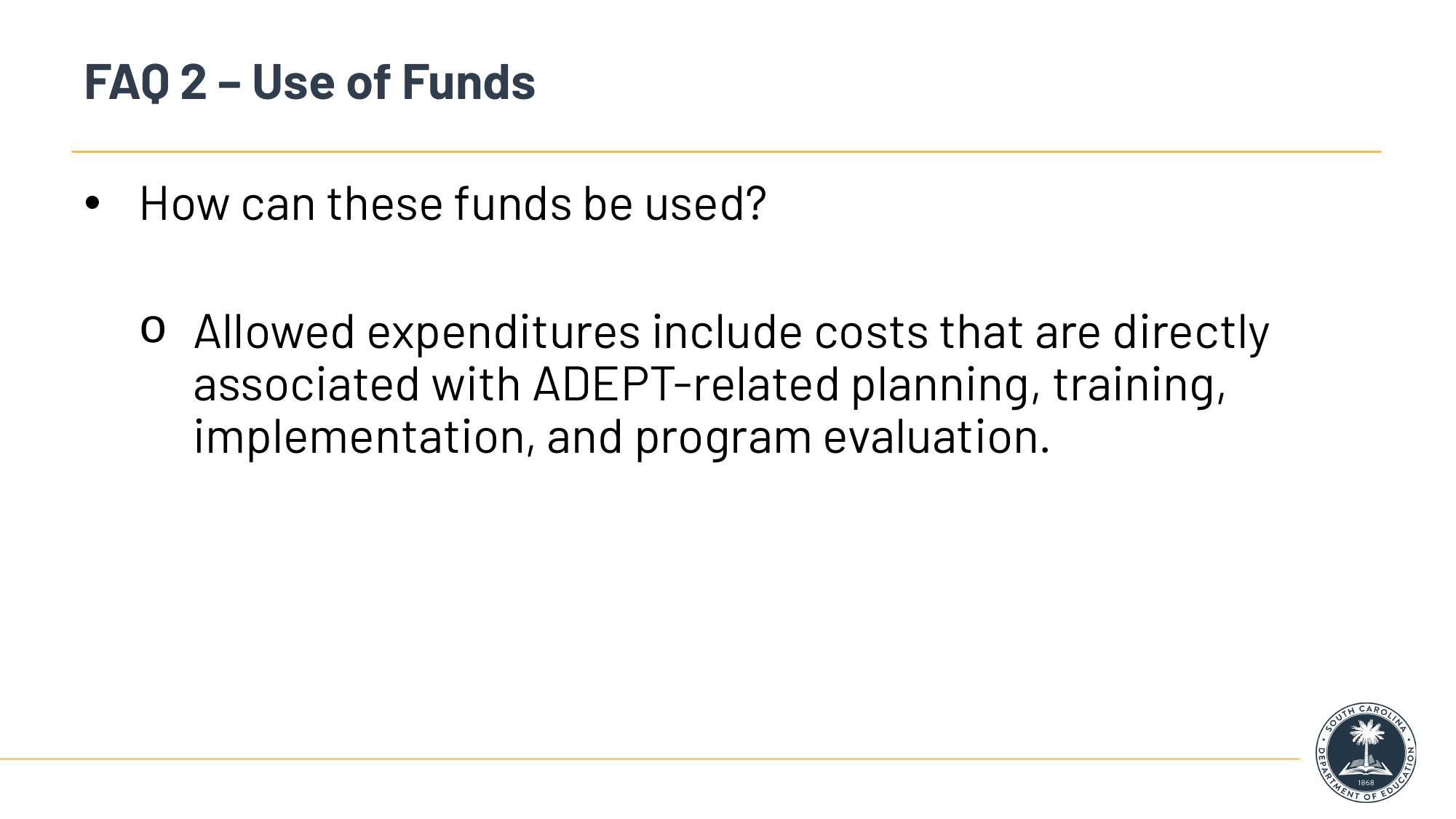

# FAQ 2 – Use of Funds

How can these funds be used?

Allowed expenditures include costs that are directly associated with ADEPT-related planning, training, implementation, and program evaluation.